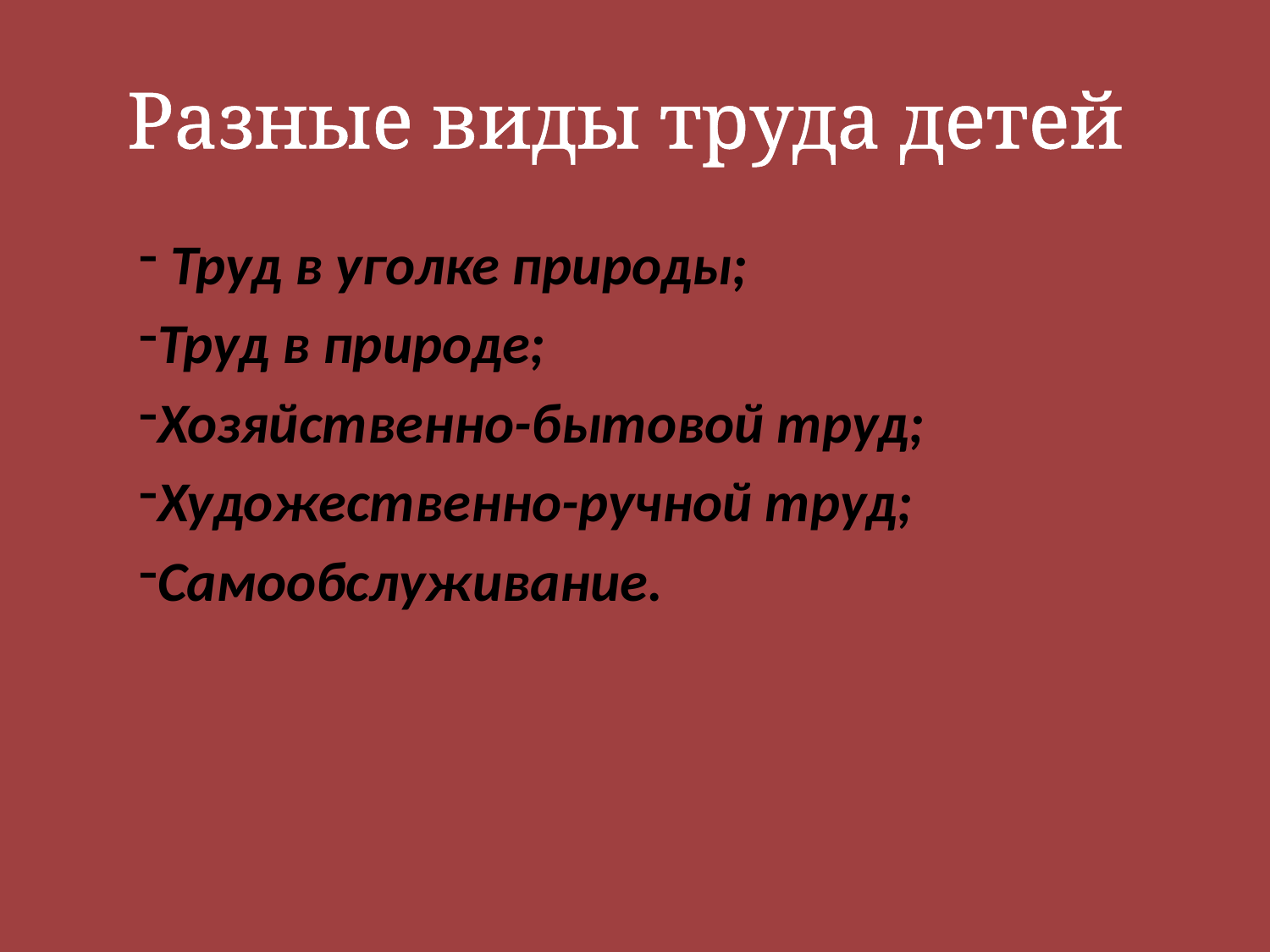

# Разные виды труда детей
 Труд в уголке природы;
Труд в природе;
Хозяйственно-бытовой труд;
Художественно-ручной труд;
Самообслуживание.